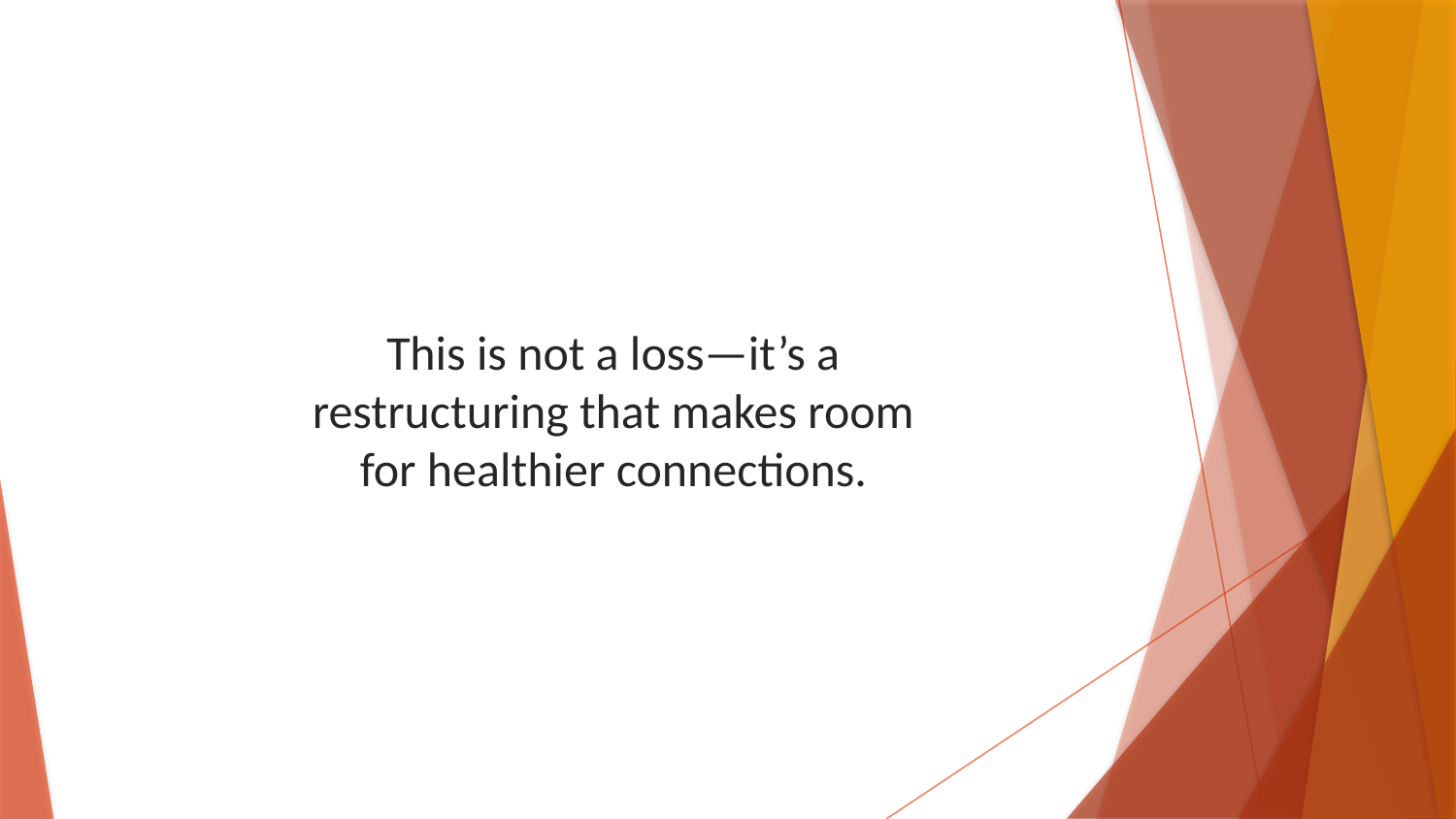

This is not a loss—it’s a restructuring that makes room for healthier connections.